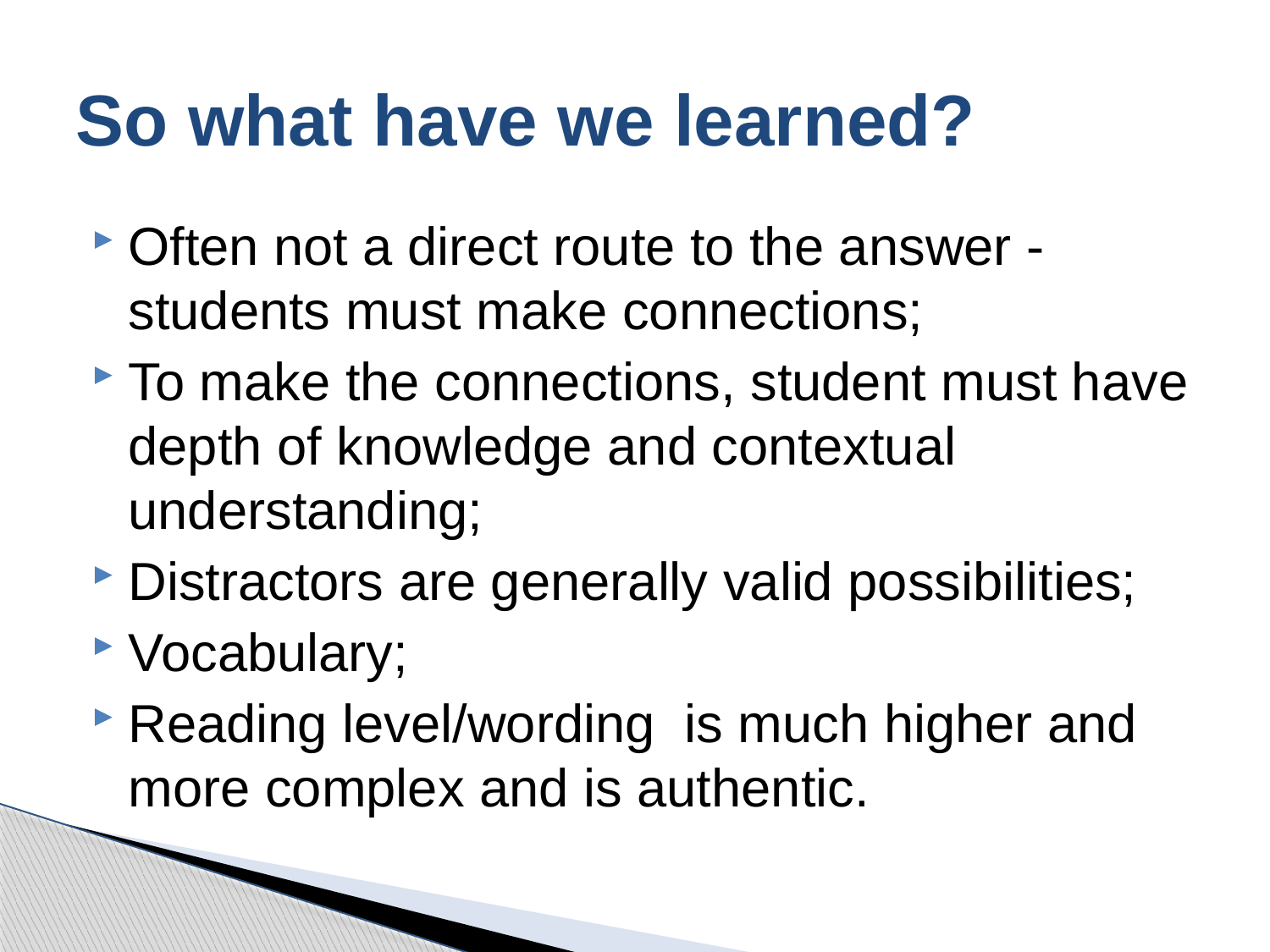

# So what have we learned?
Often not a direct route to the answer -  students must make connections;
To make the connections, student must have depth of knowledge and contextual understanding;
Distractors are generally valid possibilities;
Vocabulary;
Reading level/wording  is much higher and more complex and is authentic.